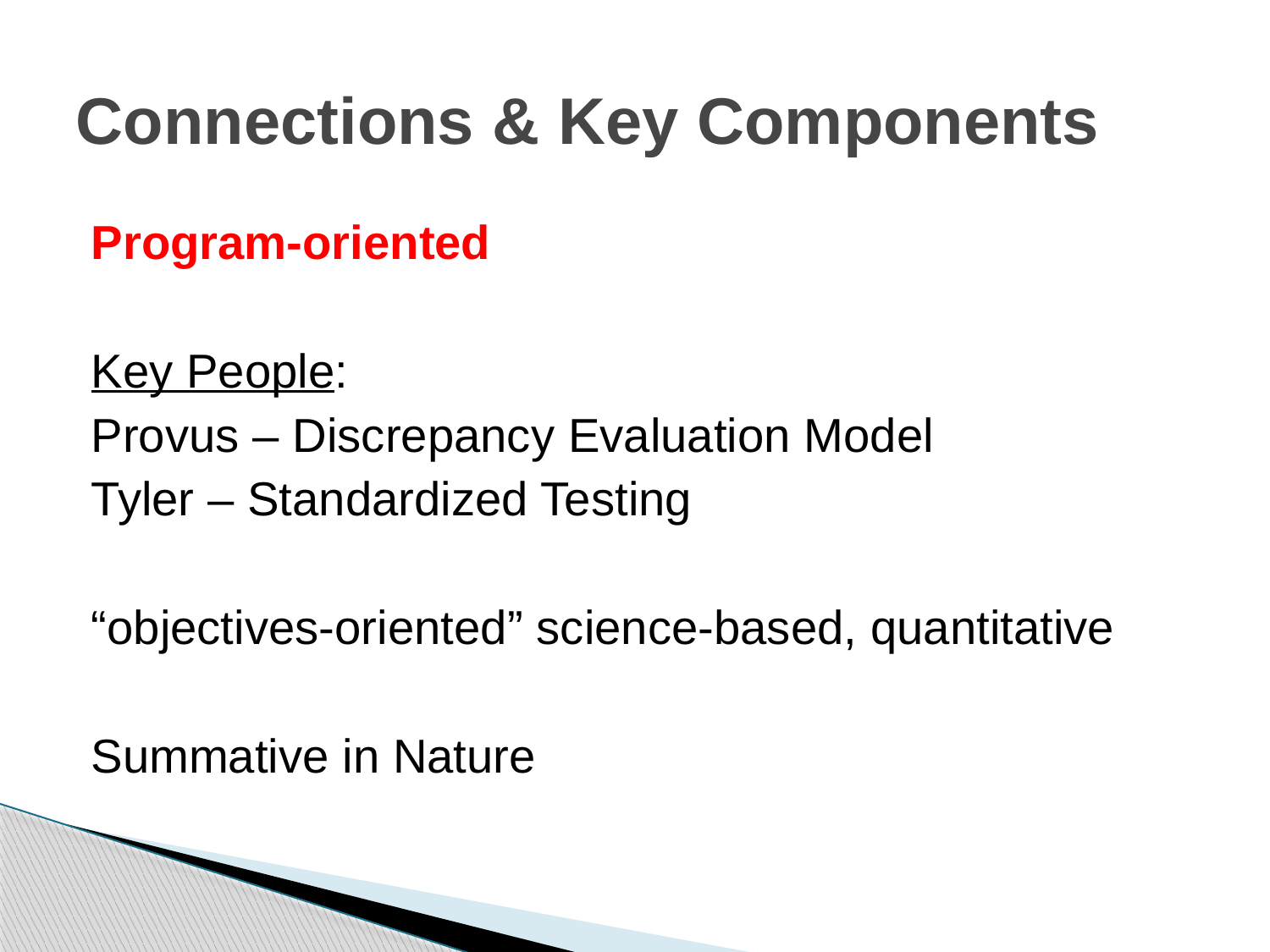

# Connections & Key Components
Program-oriented

Key People:
Provus – Discrepancy Evaluation Model
Tyler – Standardized Testing

“objectives-oriented” science-based, quantitative

Summative in Nature